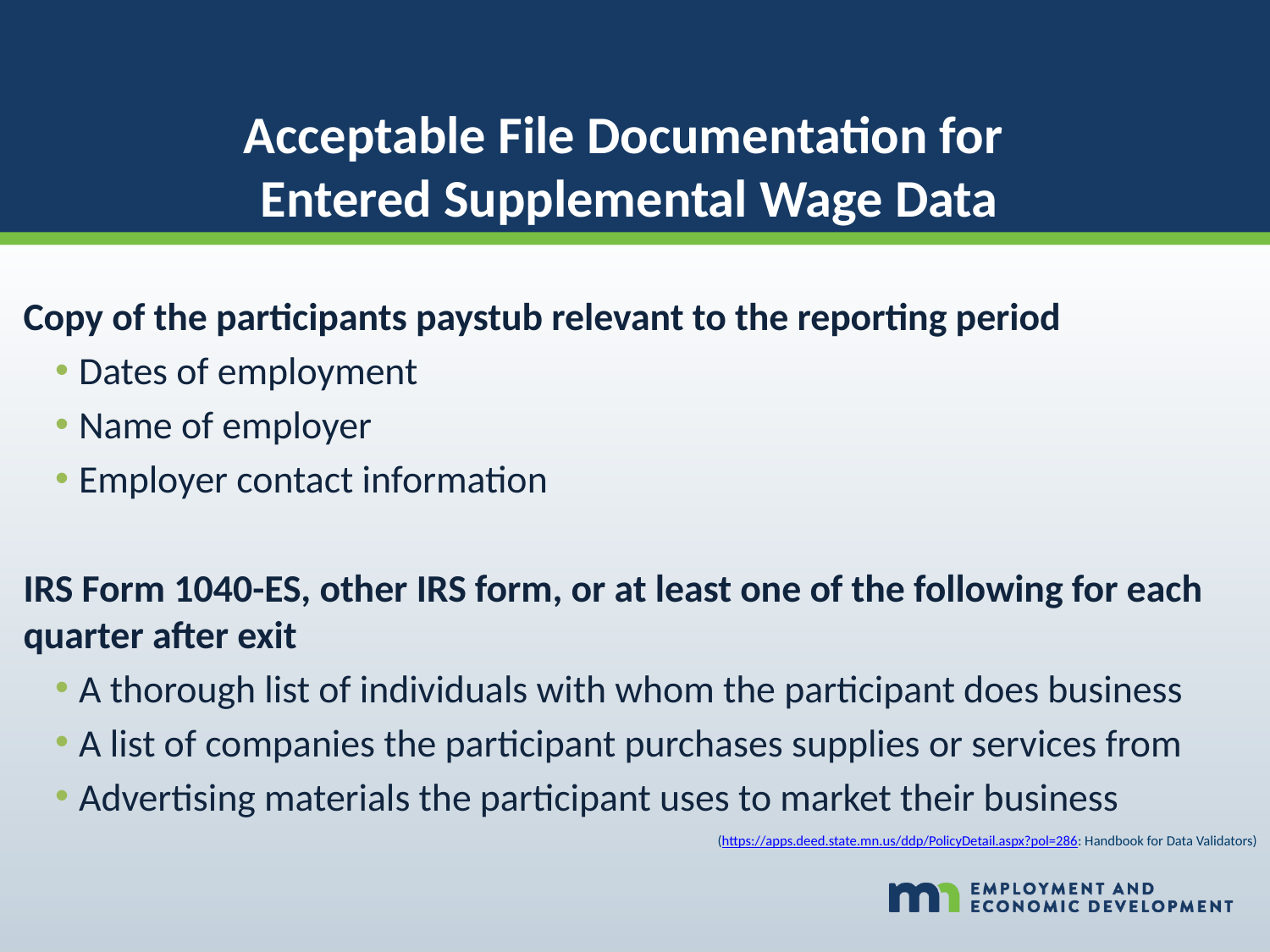

# Acceptable File Documentation for Entered Supplemental Wage Data
Copy of the participants paystub relevant to the reporting period
Dates of employment
Name of employer
Employer contact information

IRS Form 1040-ES, other IRS form, or at least one of the following for each quarter after exit
A thorough list of individuals with whom the participant does business
A list of companies the participant purchases supplies or services from
Advertising materials the participant uses to market their business
(https://apps.deed.state.mn.us/ddp/PolicyDetail.aspx?pol=286: Handbook for Data Validators)